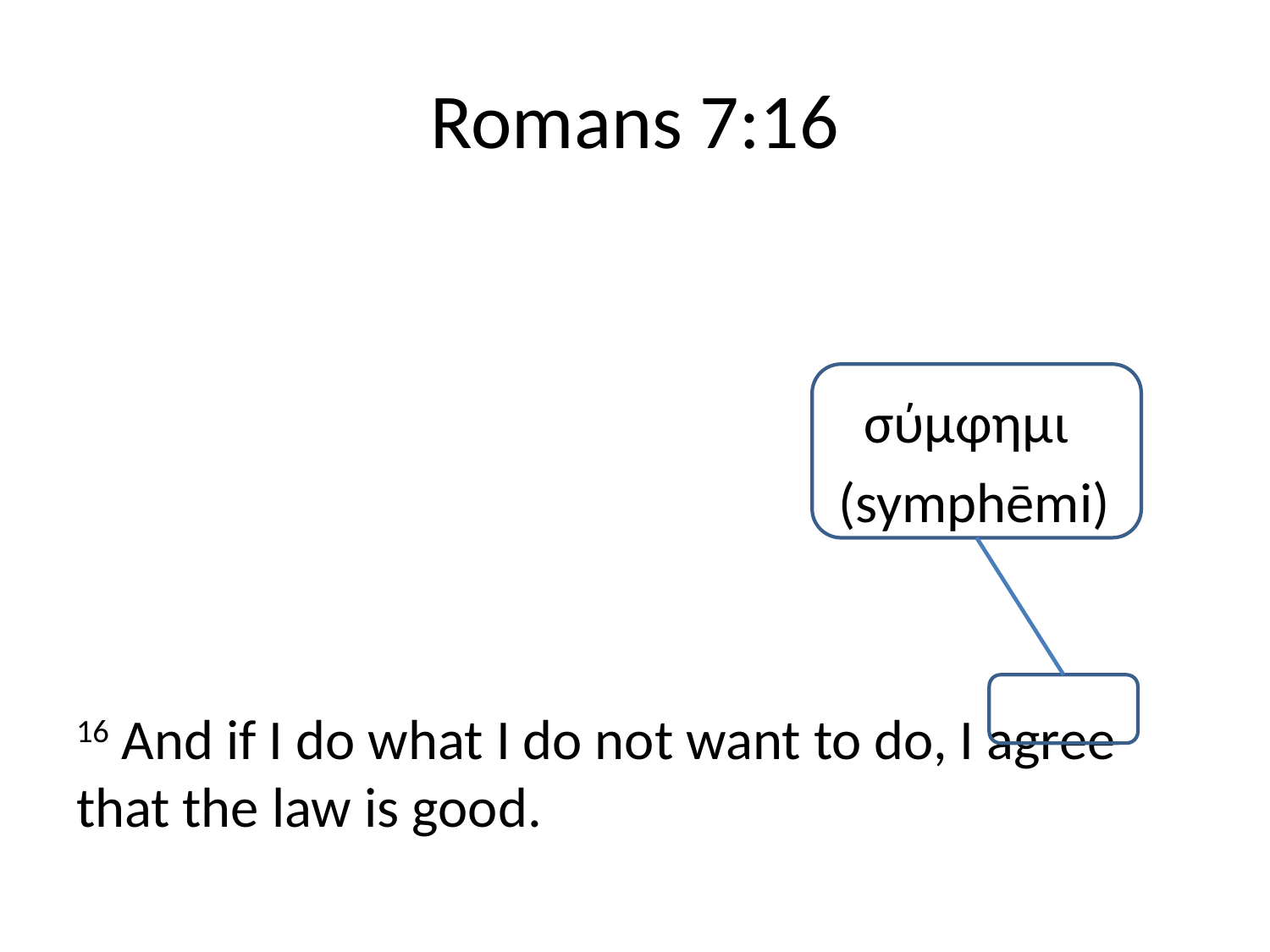

# Romans 7:16

						  σύμφημι
						(symphēmi)

16 And if I do what I do not want to do, I agree that the law is good.